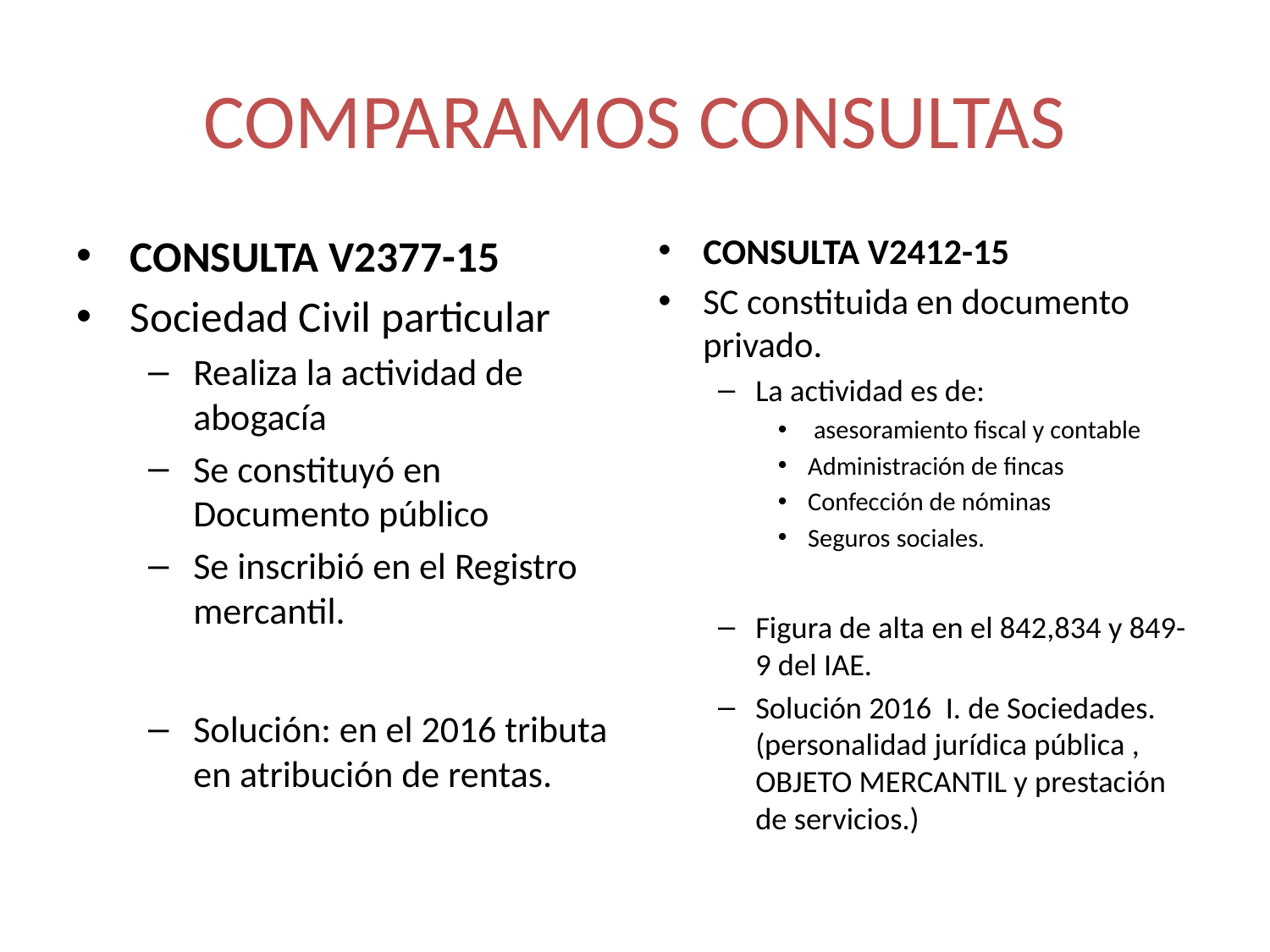

# COMPARAMOS CONSULTAS
CONSULTA V2377-15
Sociedad Civil particular
Realiza la actividad de abogacía
Se constituyó en Documento público
Se inscribió en el Registro mercantil.

Solución: en el 2016 tributa en atribución de rentas.

CONSULTA V2412-15
SC constituida en documento privado.
La actividad es de:
 asesoramiento fiscal y contable
Administración de fincas
Confección de nóminas
Seguros sociales.

Figura de alta en el 842,834 y 849-9 del IAE.
Solución 2016  I. de Sociedades.(personalidad jurídica pública , OBJETO MERCANTIL y prestación de servicios.)